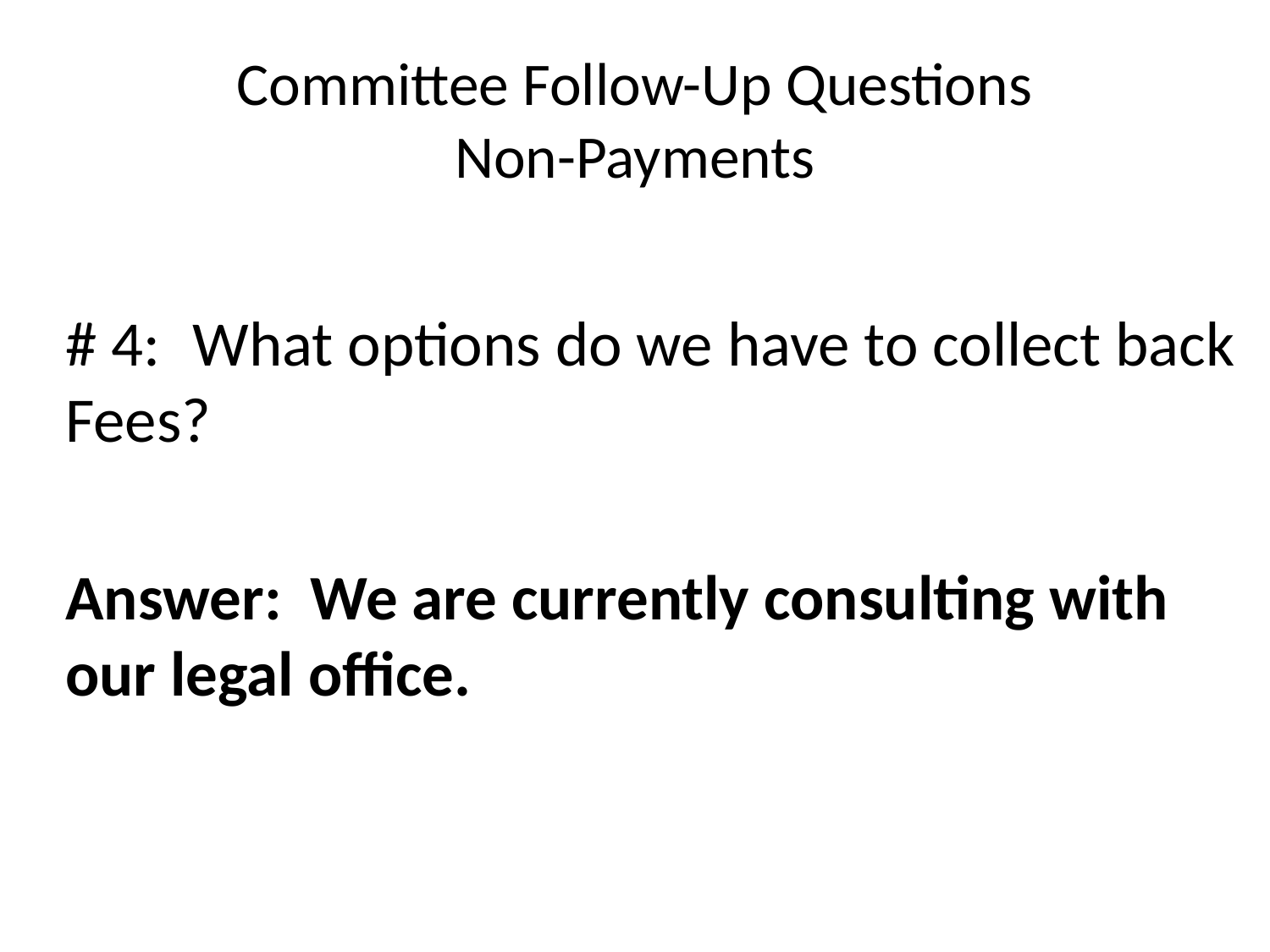

# Committee Follow-Up Questions Non-Payments
# 4:	What options do we have to collect back Fees?

Answer:  We are currently consulting with our legal office.